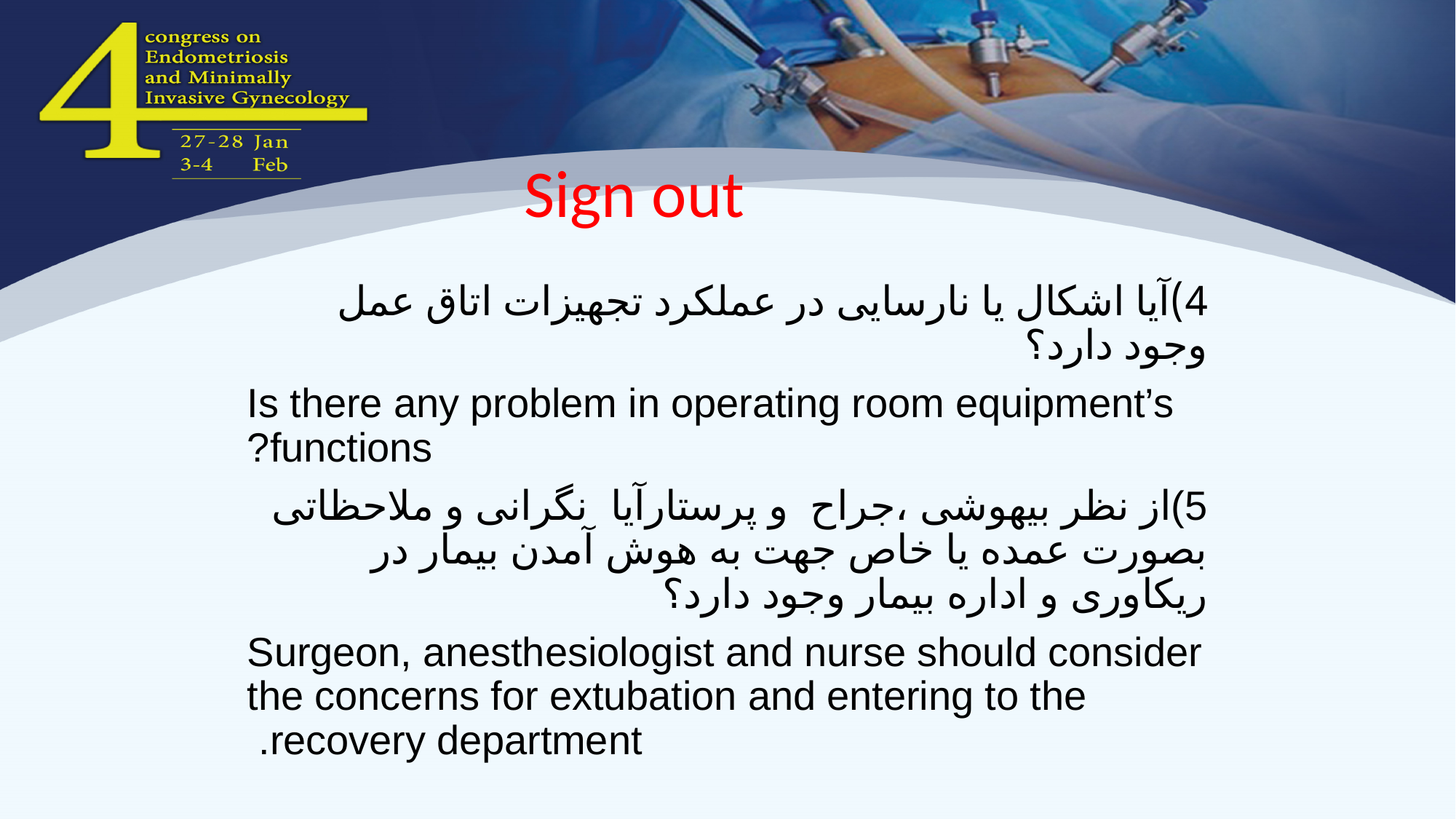

# Sign out
4)آیا اشکال یا نارسایی در عملکرد تجهیزات اتاق عمل وجود دارد؟
Is there any problem in operating room equipment’s functions?
5)از نظر بیهوشی ،جراح  و پرستارآیا  نگرانی و ملاحظاتی بصورت عمده یا خاص جهت به هوش آمدن بیمار در ریکاوری و اداره بیمار وجود دارد؟
Surgeon, anesthesiologist and nurse should consider the concerns for extubation and entering to the recovery department.